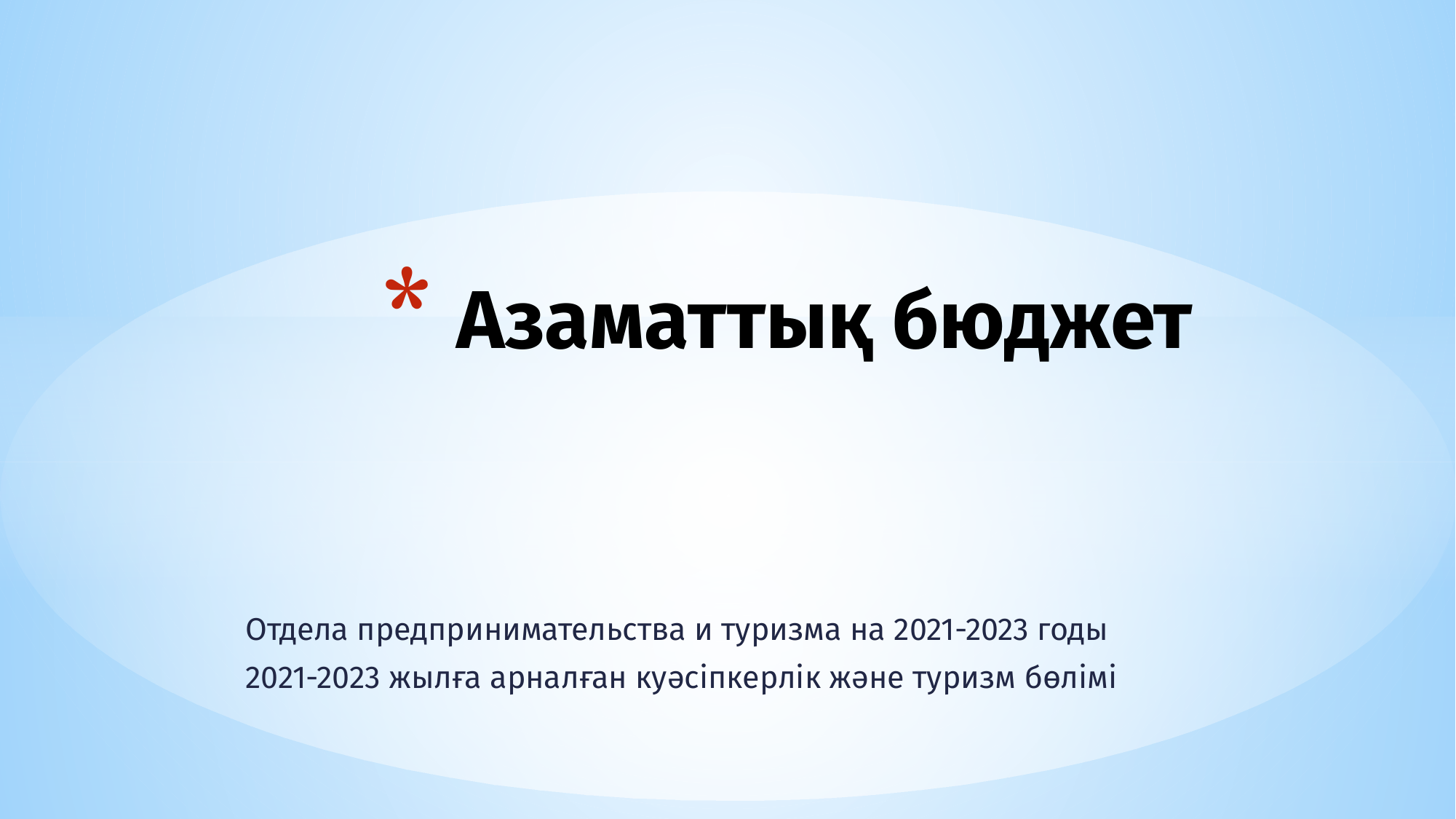

# Азаматтық бюджет
Отдела предпринимательства и туризма на 2021-2023 годы
2021-2023 жылға арналған куәсіпкерлік және туризм бөлімі